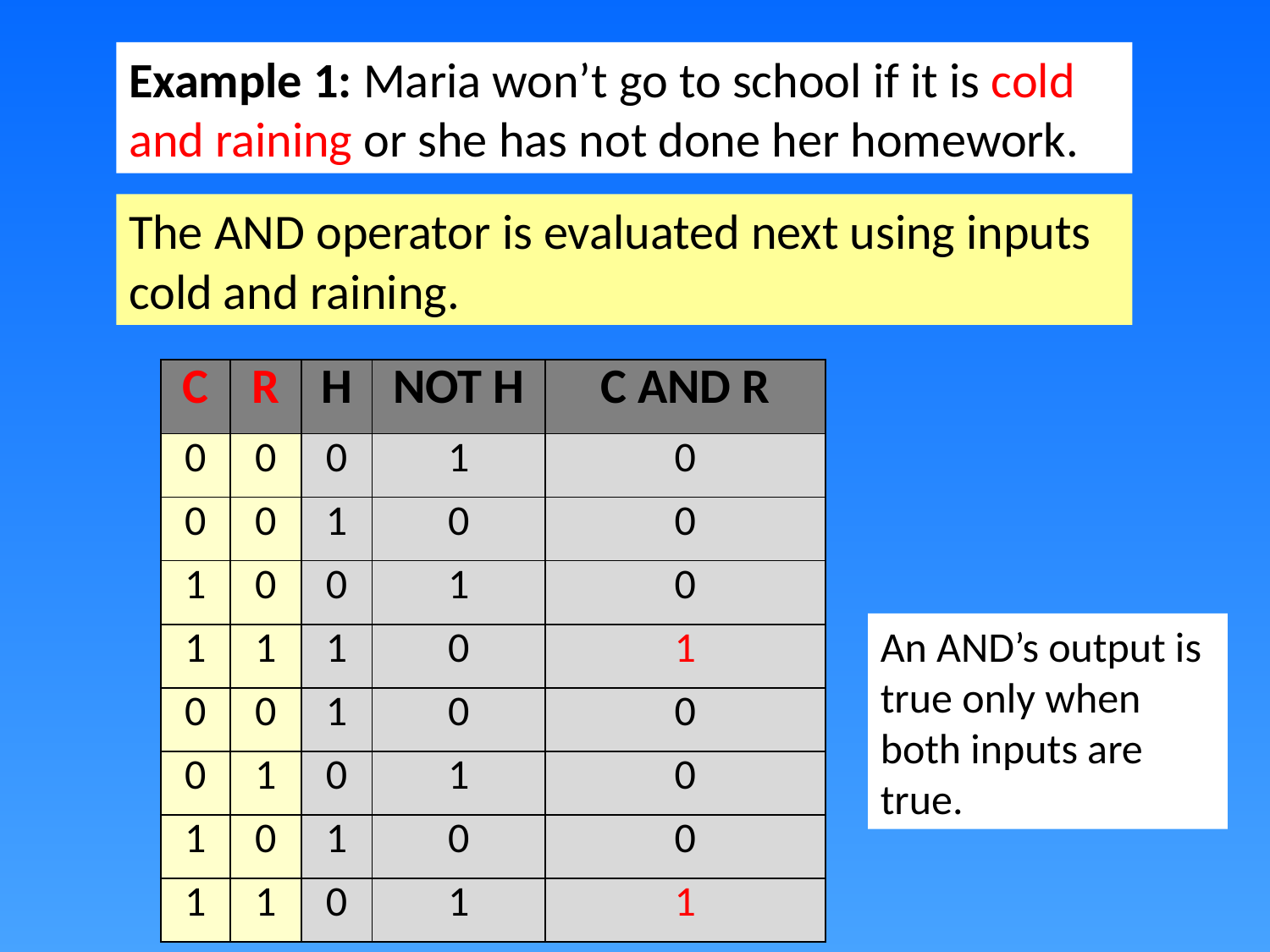

Example 1: Maria won’t go to school if it is cold and raining or she has not done her homework.
The AND operator is evaluated next using inputs cold and raining.
| C | R | H | NOT H | C AND R |
| --- | --- | --- | --- | --- |
| 0 | 0 | 0 | 1 | 0 |
| 0 | 0 | 1 | 0 | 0 |
| 1 | 0 | 0 | 1 | 0 |
| 1 | 1 | 1 | 0 | 1 |
| 0 | 0 | 1 | 0 | 0 |
| 0 | 1 | 0 | 1 | 0 |
| 1 | 0 | 1 | 0 | 0 |
| 1 | 1 | 0 | 1 | 1 |
An AND’s output is true only when both inputs are true.